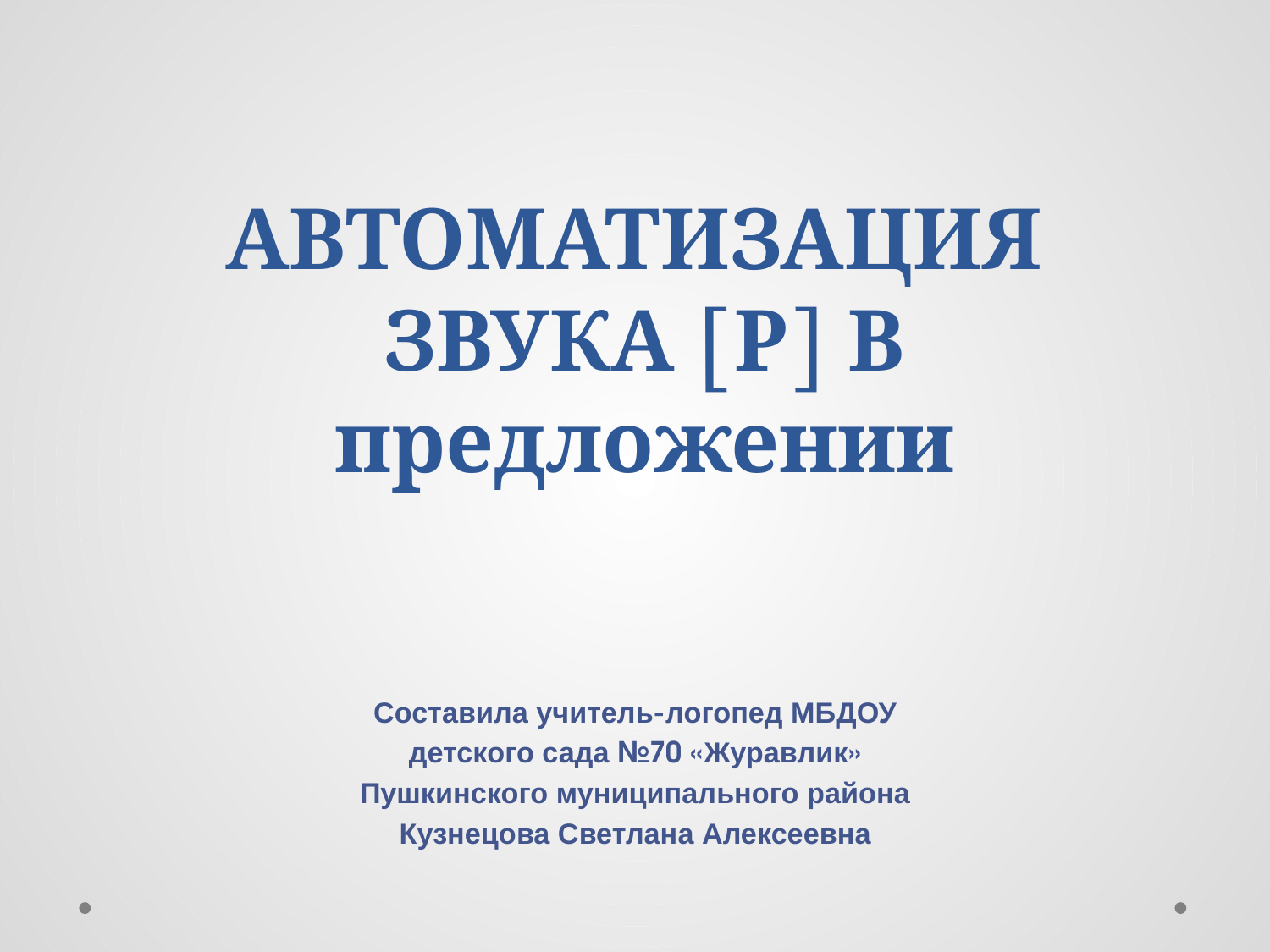

# АВТОМАТИЗАЦИЯ  ЗВУКА [Р] В предложении
Составила учитель-логопед МБДОУ
 детского сада №70 «Журавлик»
Пушкинского муниципального района
Кузнецова Светлана Алексеевна